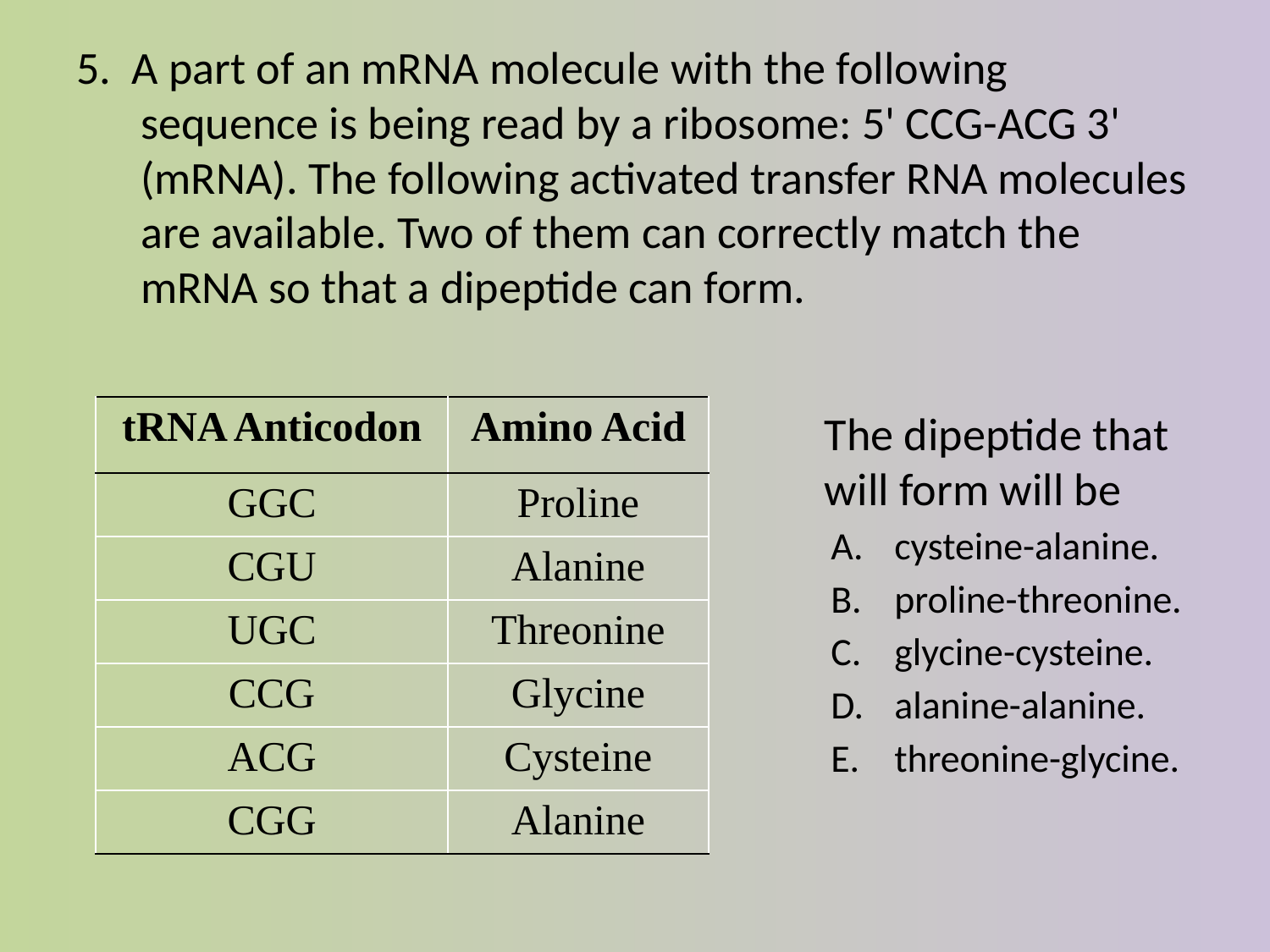

5.  A part of an mRNA molecule with the following sequence is being read by a ribosome: 5' CCG-ACG 3' (mRNA). The following activated transfer RNA molecules are available. Two of them can correctly match the mRNA so that a dipeptide can form.
| tRNA Anticodon | Amino Acid |
| --- | --- |
| GGC | Proline |
| CGU | Alanine |
| UGC | Threonine |
| CCG | Glycine |
| ACG | Cysteine |
| CGG | Alanine |
	The dipeptide that will form will be
cysteine-alanine.
proline-threonine.
glycine-cysteine.
alanine-alanine.
threonine-glycine.